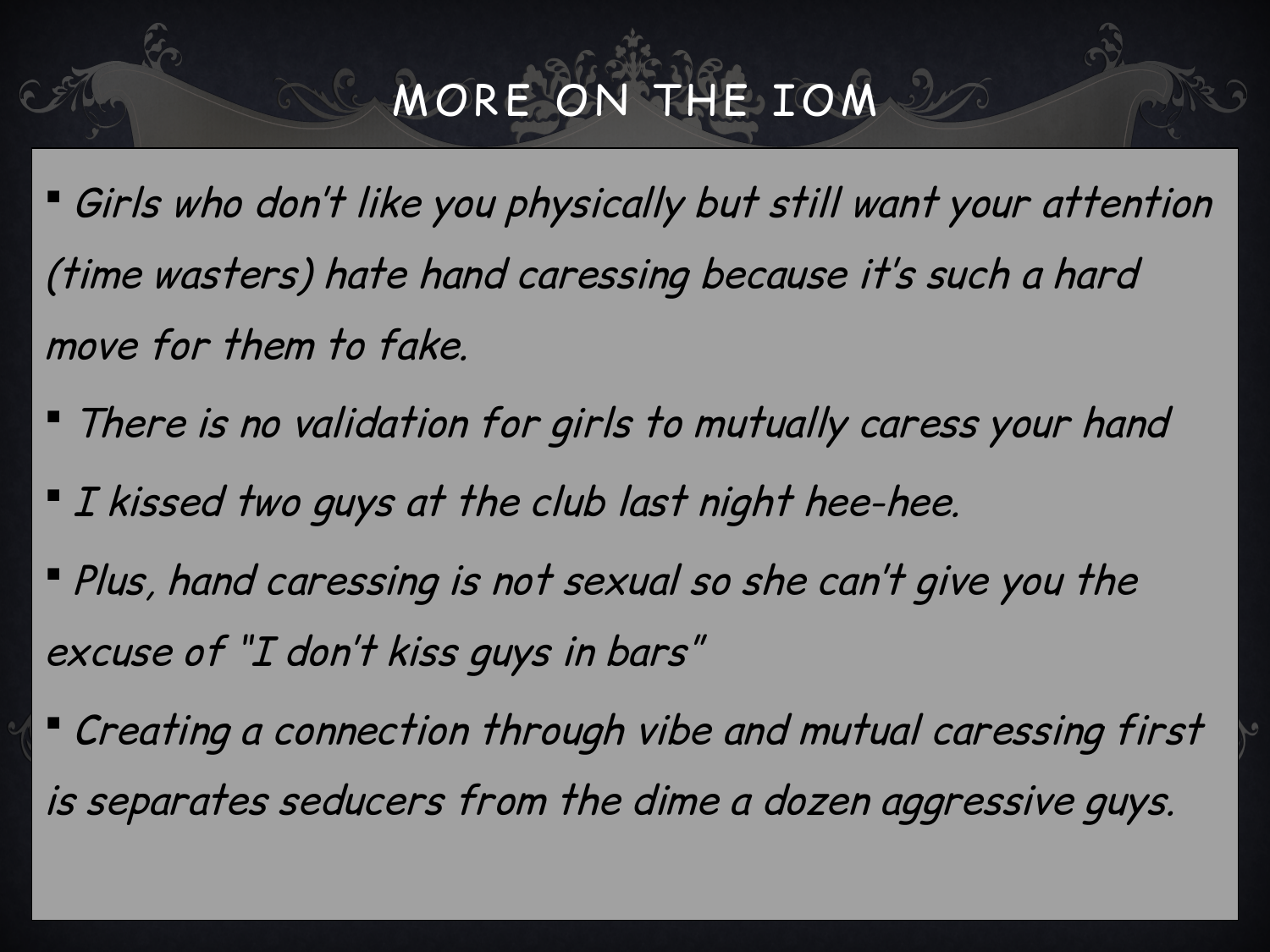

# More on the IOM
 Girls who don’t like you physically but still want your attention (time wasters) hate hand caressing because it’s such a hard move for them to fake.
 There is no validation for girls to mutually caress your hand
 I kissed two guys at the club last night hee-hee.
 Plus, hand caressing is not sexual so she can’t give you the excuse of “I don’t kiss guys in bars”
 Creating a connection through vibe and mutual caressing first is separates seducers from the dime a dozen aggressive guys.